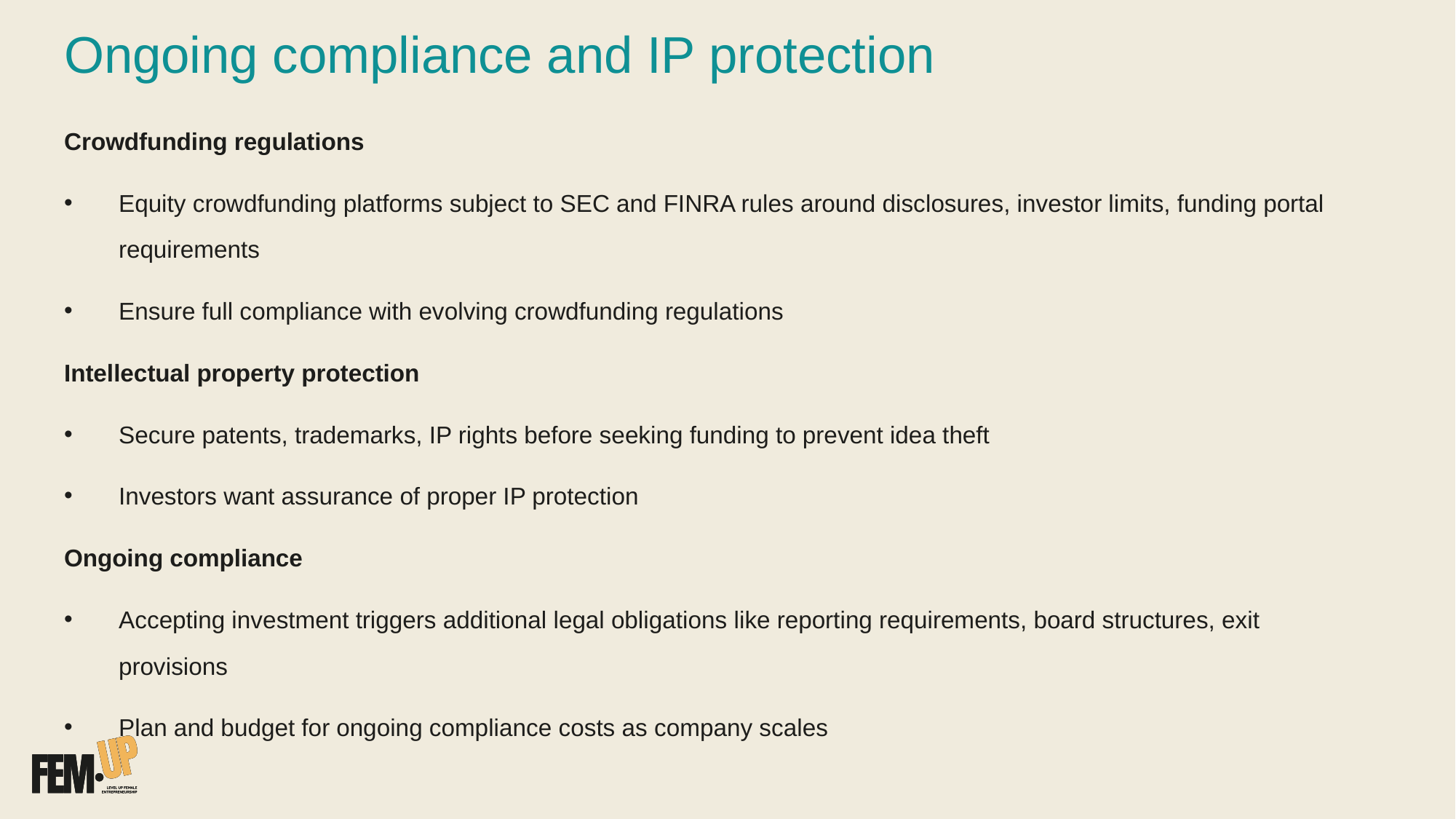

# Ongoing compliance and IP protection
Crowdfunding regulations
Equity crowdfunding platforms subject to SEC and FINRA rules around disclosures, investor limits, funding portal requirements
Ensure full compliance with evolving crowdfunding regulations
Intellectual property protection
Secure patents, trademarks, IP rights before seeking funding to prevent idea theft
Investors want assurance of proper IP protection
Ongoing compliance
Accepting investment triggers additional legal obligations like reporting requirements, board structures, exit provisions
Plan and budget for ongoing compliance costs as company scales